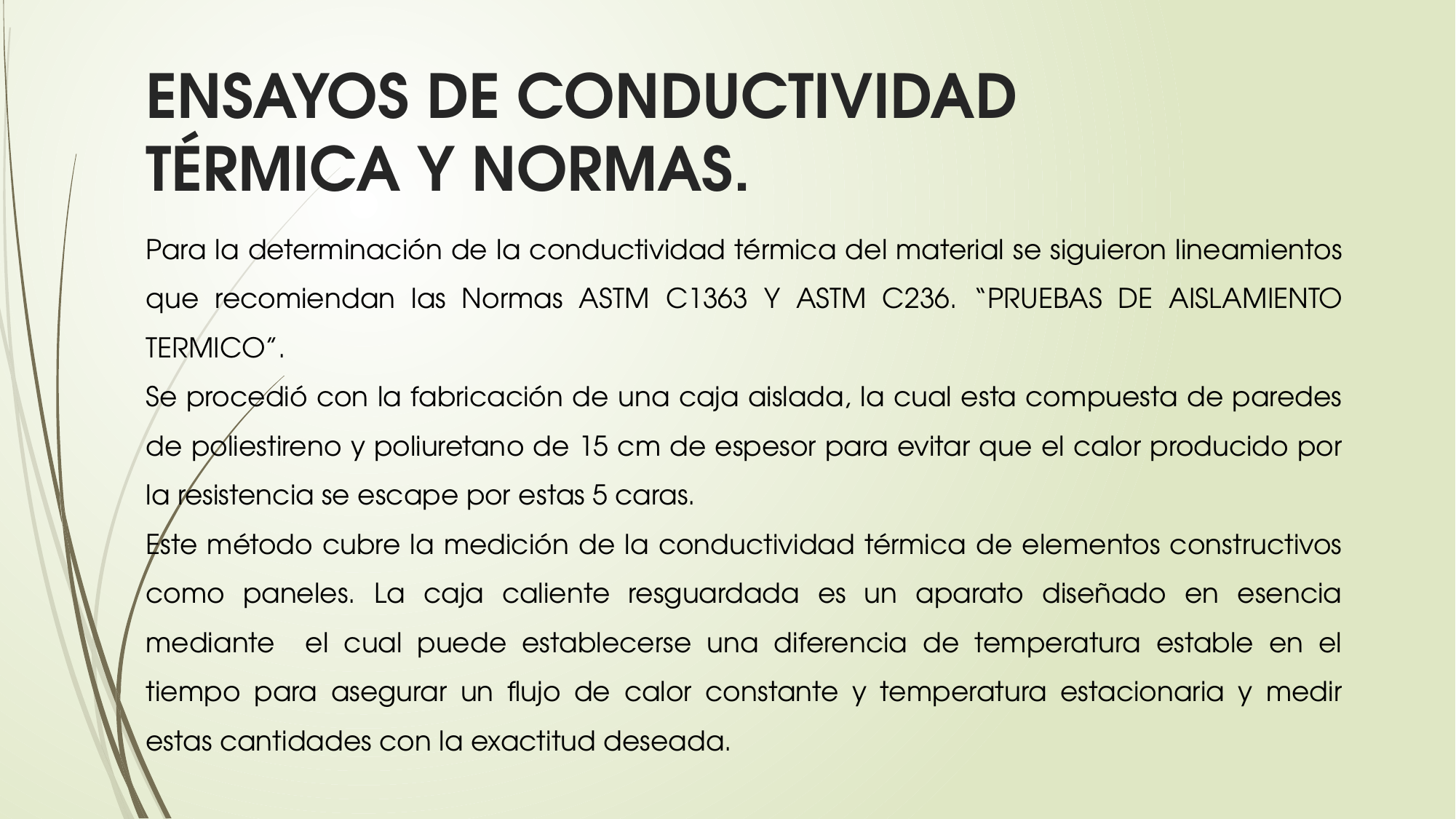

# ENSAYOS DE CONDUCTIVIDAD TÉRMICA Y NORMAS.
Para la determinación de la conductividad térmica del material se siguieron lineamientos que recomiendan las Normas ASTM C1363 Y ASTM C236. “PRUEBAS DE AISLAMIENTO TERMICO”.
Se procedió con la fabricación de una caja aislada, la cual esta compuesta de paredes de poliestireno y poliuretano de 15 cm de espesor para evitar que el calor producido por la resistencia se escape por estas 5 caras.
Este método cubre la medición de la conductividad térmica de elementos constructivos como paneles. La caja caliente resguardada es un aparato diseñado en esencia mediante  el cual puede establecerse una diferencia de temperatura estable en el tiempo para asegurar un flujo de calor constante y temperatura estacionaria y medir estas cantidades con la exactitud deseada.